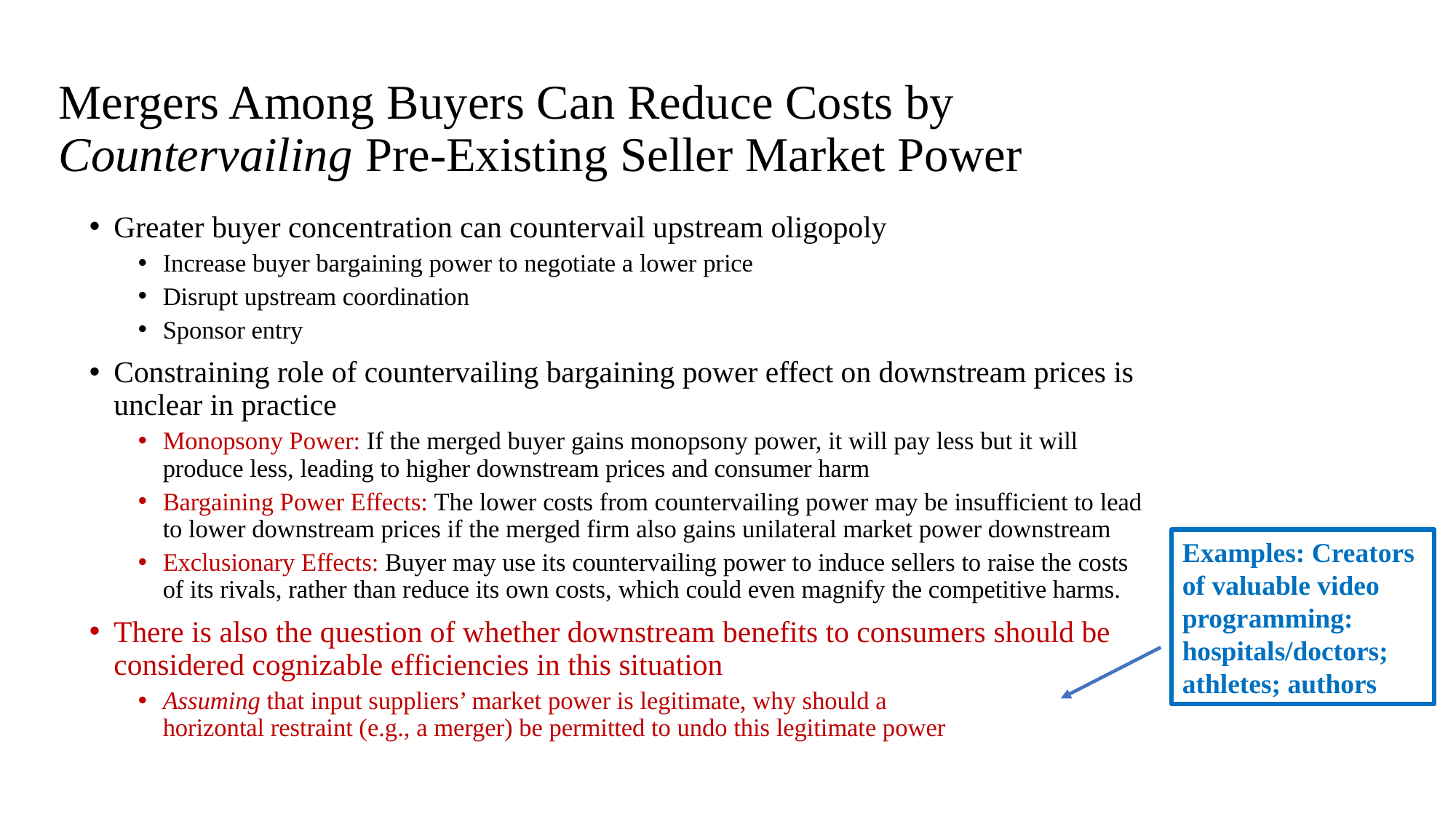

# Mergers Among Buyers Can Reduce Costs by Countervailing Pre-Existing Seller Market Power
Greater buyer concentration can countervail upstream oligopoly
Increase buyer bargaining power to negotiate a lower price
Disrupt upstream coordination
Sponsor entry
Constraining role of countervailing bargaining power effect on downstream prices is unclear in practice
Monopsony Power: If the merged buyer gains monopsony power, it will pay less but it will produce less, leading to higher downstream prices and consumer harm
Bargaining Power Effects: The lower costs from countervailing power may be insufficient to lead to lower downstream prices if the merged firm also gains unilateral market power downstream
Exclusionary Effects: Buyer may use its countervailing power to induce sellers to raise the costs of its rivals, rather than reduce its own costs, which could even magnify the competitive harms.
There is also the question of whether downstream benefits to consumers should be considered cognizable efficiencies in this situation
Assuming that input suppliers’ market power is legitimate, why should a
horizontal restraint (e.g., a merger) be permitted to undo this legitimate power
Examples: Creators of valuable video programming: hospitals/doctors; athletes; authors